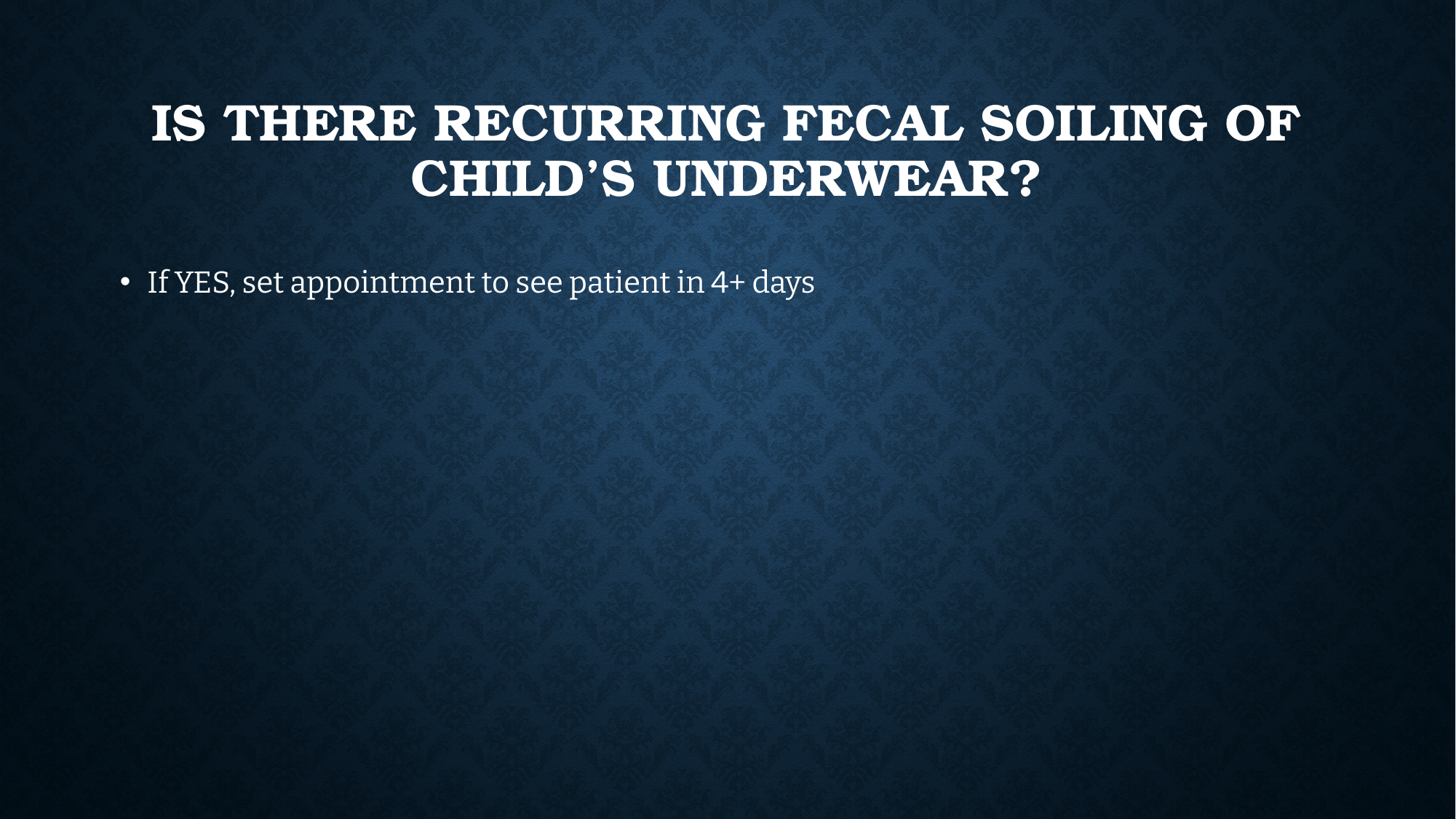

# Is there recurring fecal soiling of child’s underwear?
If YES, set appointment to see patient in 4+ days